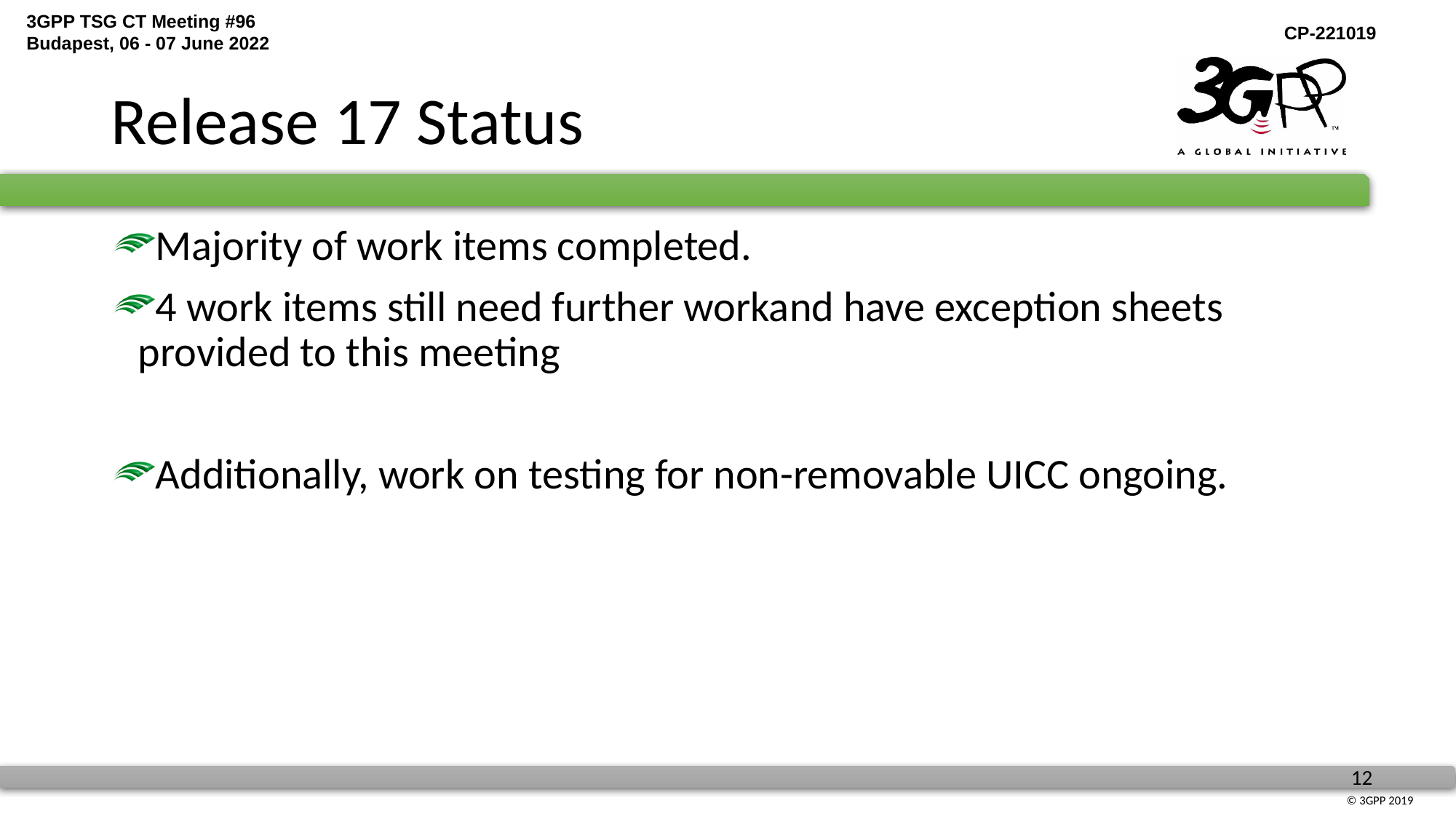

# Release 17 Status
Majority of work items completed.
4 work items still need further workand have exception sheets provided to this meeting

Additionally, work on testing for non-removable UICC ongoing.